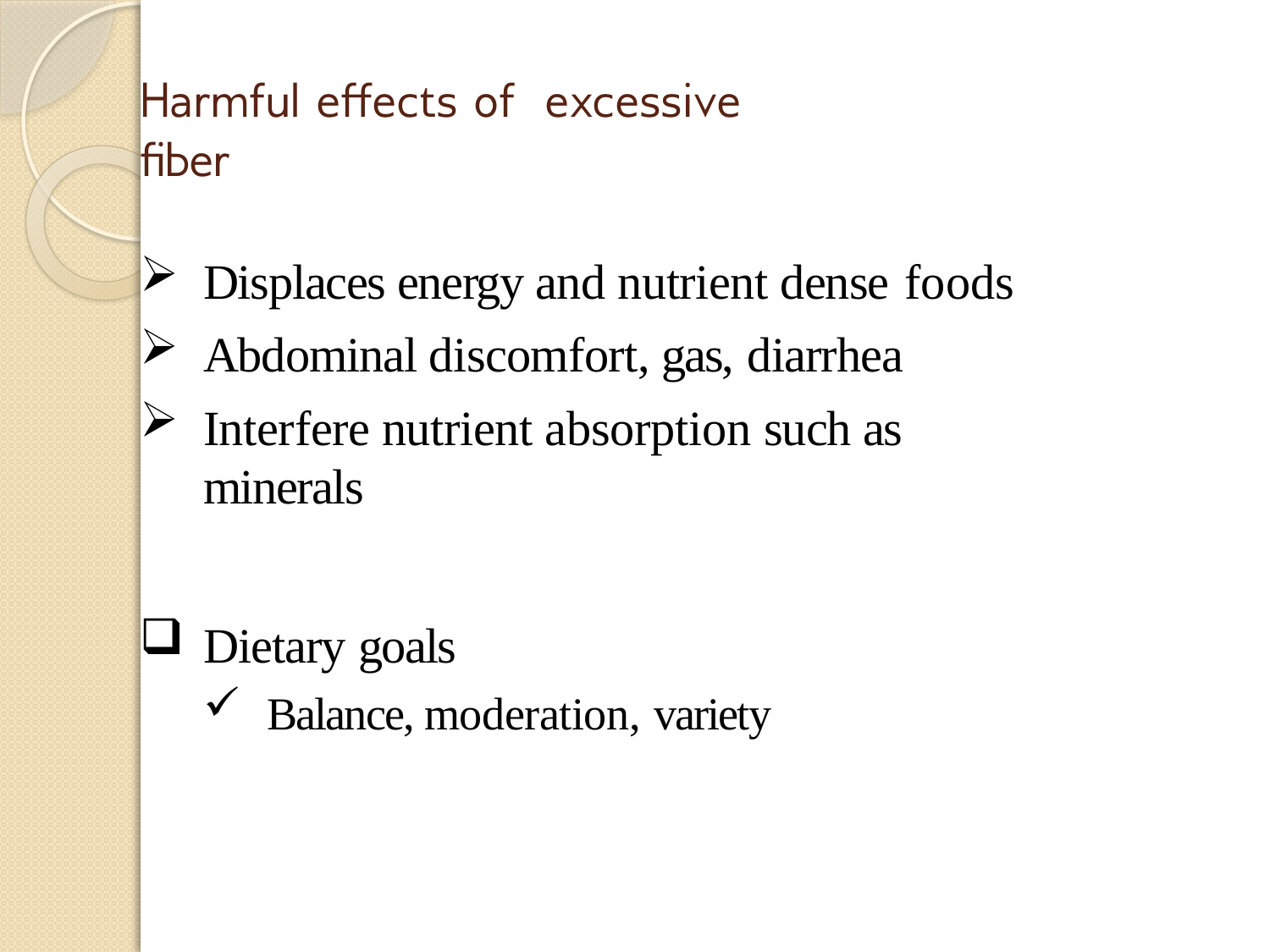

# Harmful effects of	excessive fiber
Displaces energy and nutrient dense foods
Abdominal discomfort, gas, diarrhea
Interfere nutrient absorption such as minerals

Dietary goals
Balance, moderation, variety